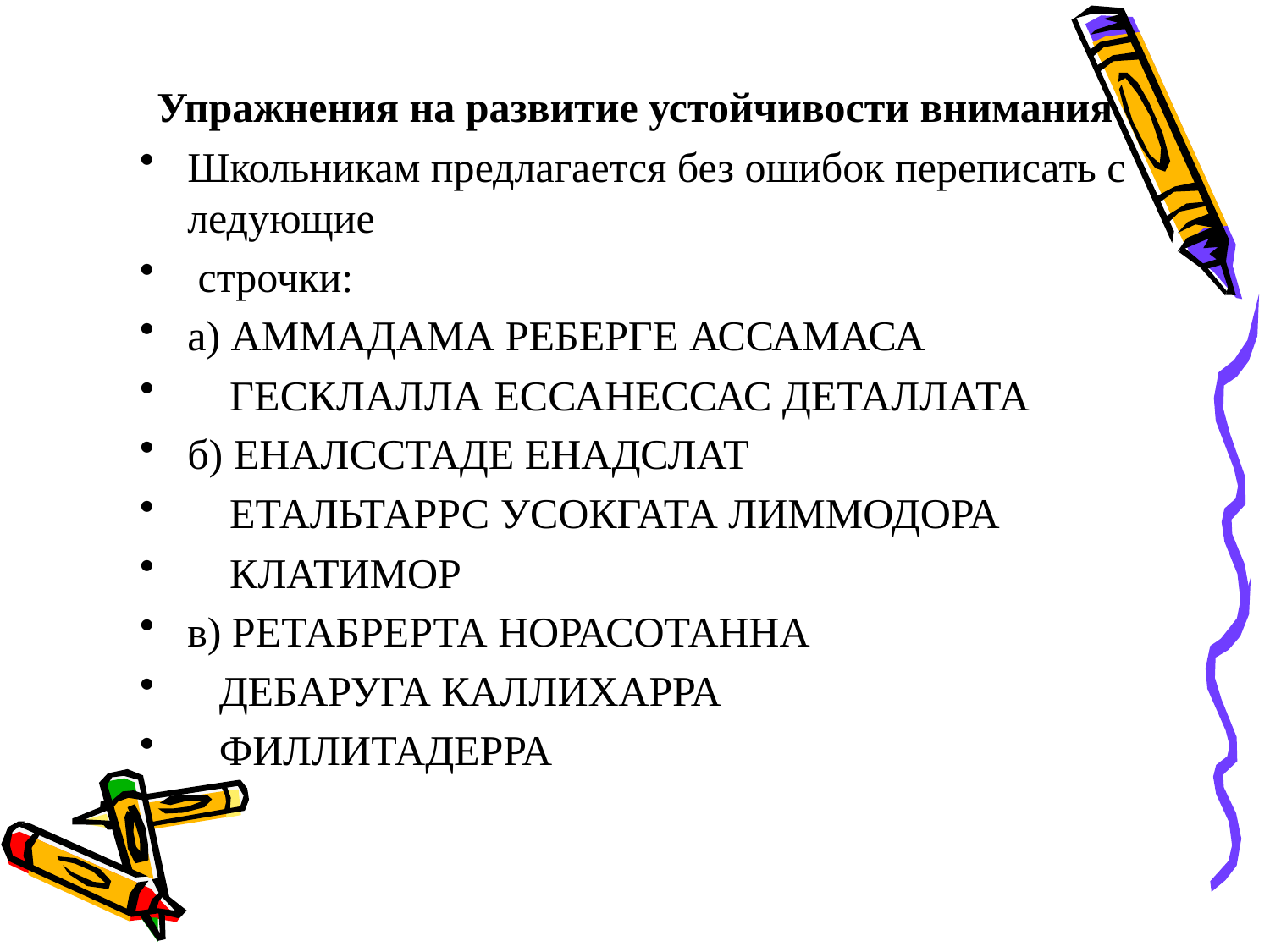

Упражнения на развитие устойчивости внимания
Школьникам предлагается без ошибок переписать следующие
 строчки:
а) АММАДАМА РЕБЕРГЕ АССАМАСА
    ГЕСКЛАЛЛА ЕССАНЕССАС ДЕТАЛЛАТА
б) ЕНАЛССТАДЕ ЕНАДСЛАТ
    ЕТАЛЬТАРРС УСОКГАТА ЛИММОДОРА
    КЛАТИМОР
в) РЕТАБРЕРТА НОРАСОТАННА
   ДЕБАРУГА КАЛЛИХАРРА
   ФИЛЛИТАДЕРРА